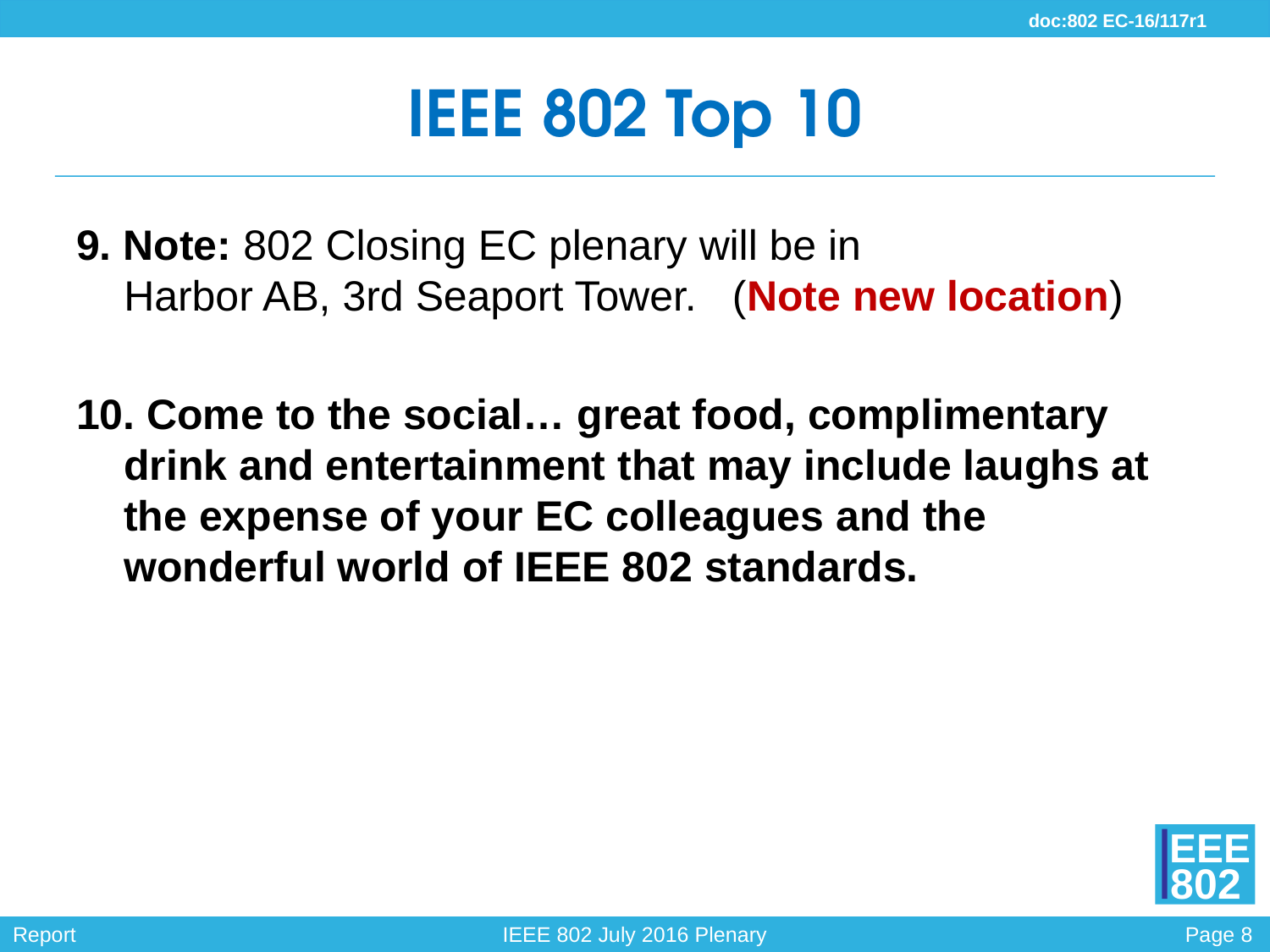

# IEEE 802 Top 10
9. Note: 802 Closing EC plenary will be in
Harbor AB, 3rd Seaport Tower.   (Note new location)

10. Come to the social… great food, complimentary drink and entertainment that may include laughs at the expense of your EC colleagues and the wonderful world of IEEE 802 standards.